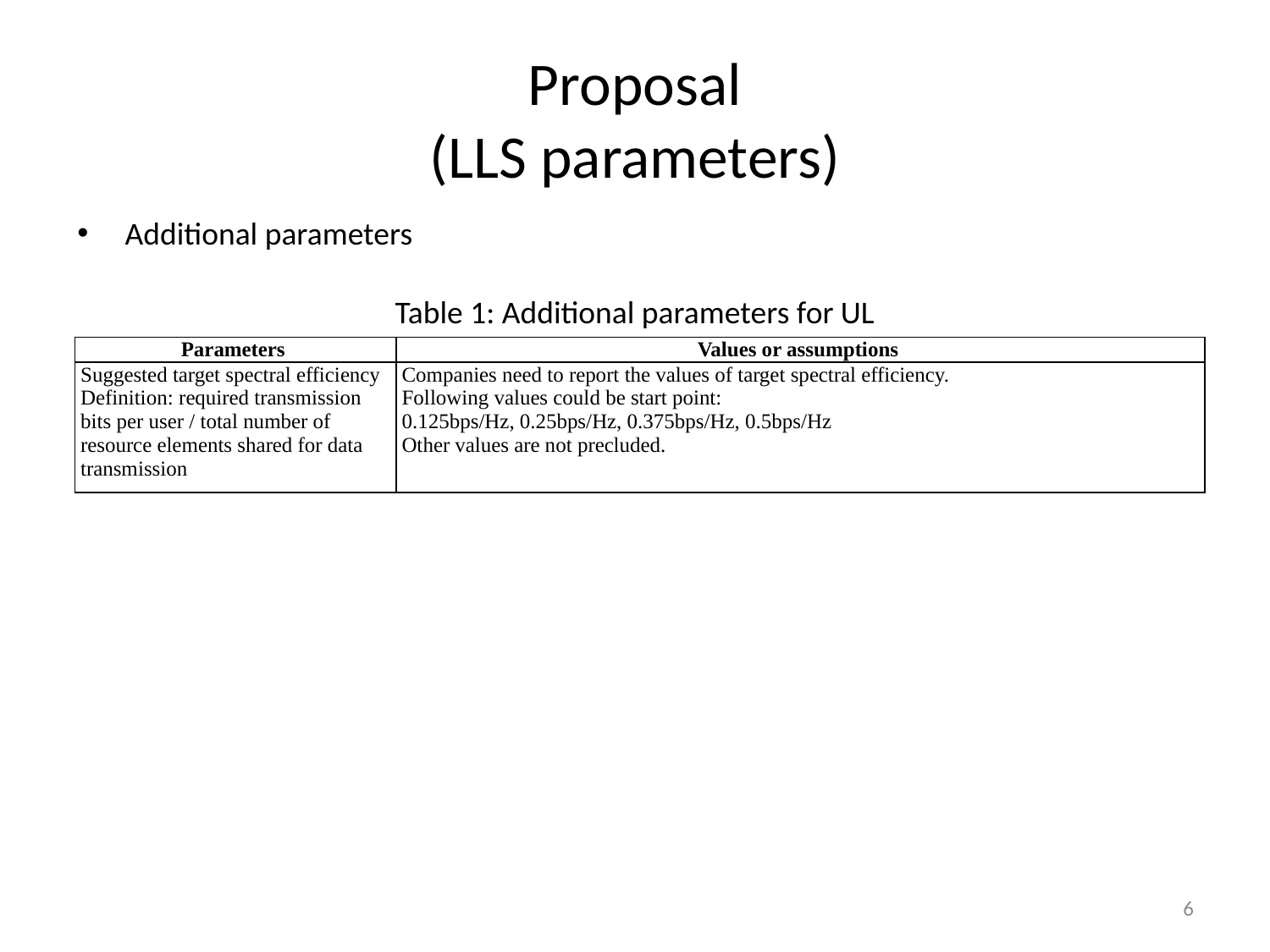

# Proposal (LLS parameters)
Additional parameters
Table 1: Additional parameters for UL
| Parameters | Values or assumptions |
| --- | --- |
| Suggested target spectral efficiency Definition: required transmission bits per user / total number of resource elements shared for data transmission | Companies need to report the values of target spectral efficiency. Following values could be start point: 0.125bps/Hz, 0.25bps/Hz, 0.375bps/Hz, 0.5bps/Hz Other values are not precluded. |
6